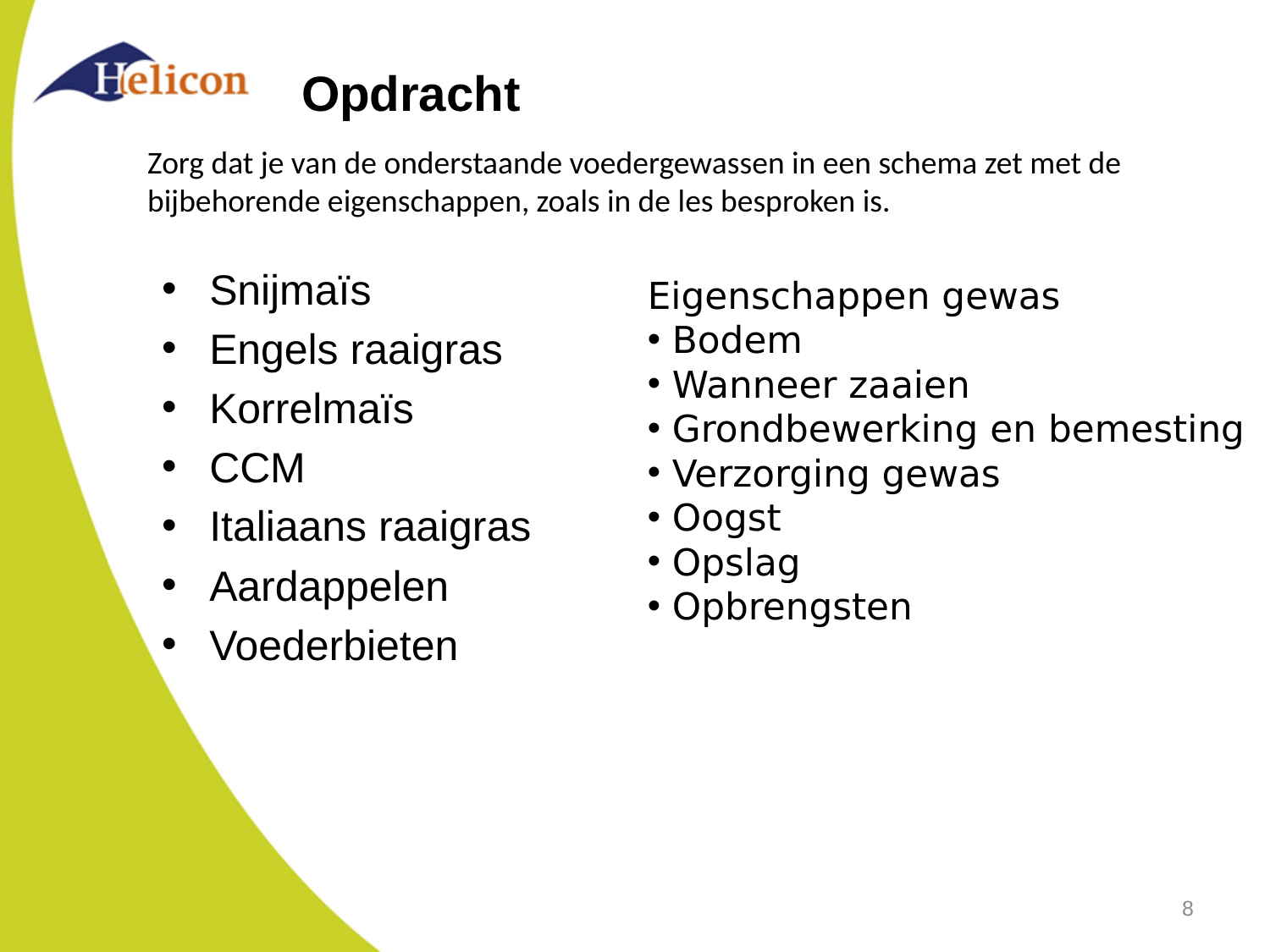

# Opdracht
Zorg dat je van de onderstaande voedergewassen in een schema zet met de bijbehorende eigenschappen, zoals in de les besproken is.
Snijmaïs
Engels raaigras
Korrelmaïs
CCM
Italiaans raaigras
Aardappelen
Voederbieten

Eigenschappen gewas
 Bodem
 Wanneer zaaien
 Grondbewerking en bemesting
 Verzorging gewas
 Oogst
 Opslag
 Opbrengsten

8